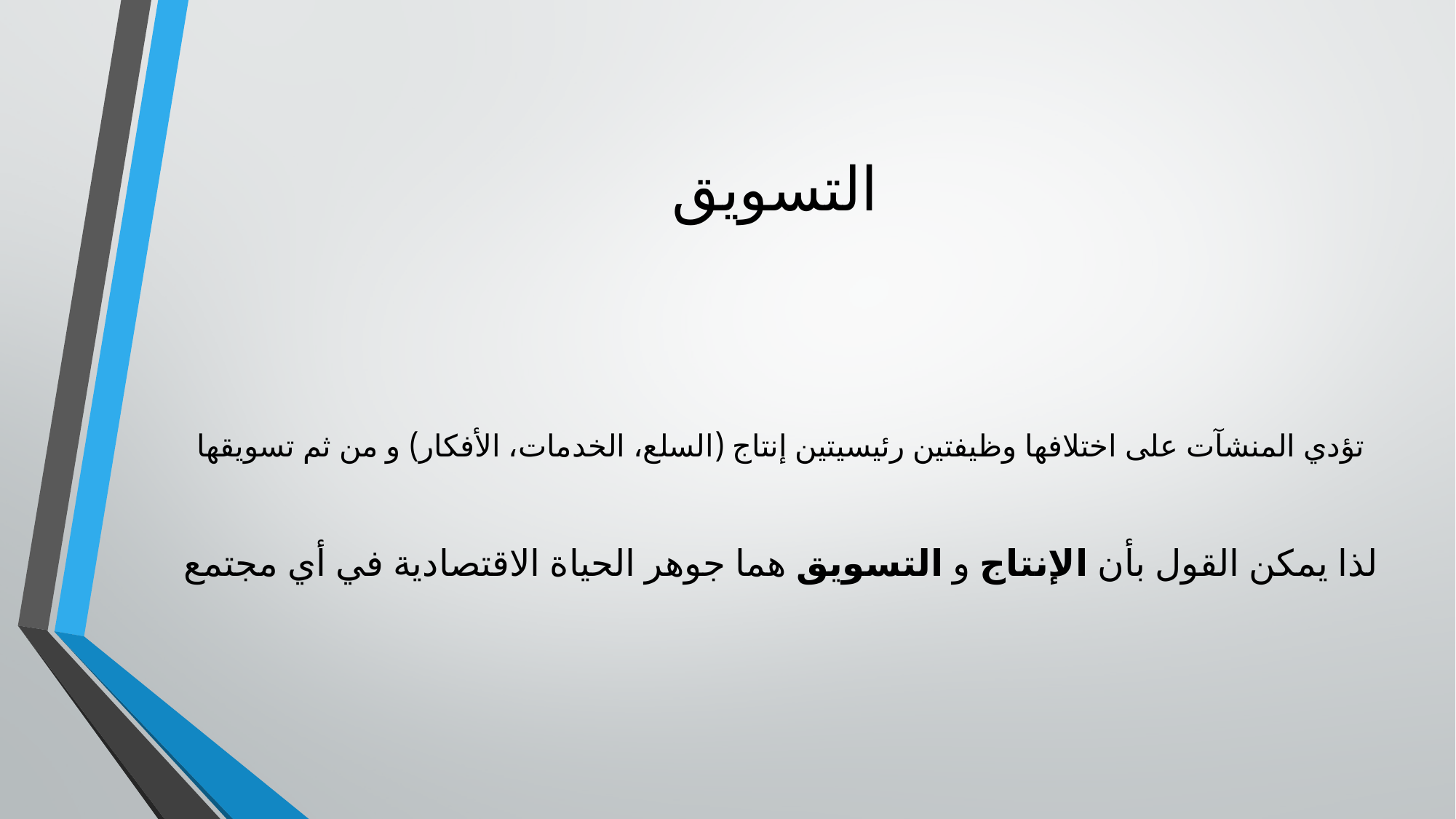

# التسويق
تؤدي المنشآت على اختلافها وظيفتين رئيسيتين إنتاج (السلع، الخدمات، الأفكار) و من ثم تسويقها

لذا يمكن القول بأن الإنتاج و التسويق هما جوهر الحياة الاقتصادية في أي مجتمع